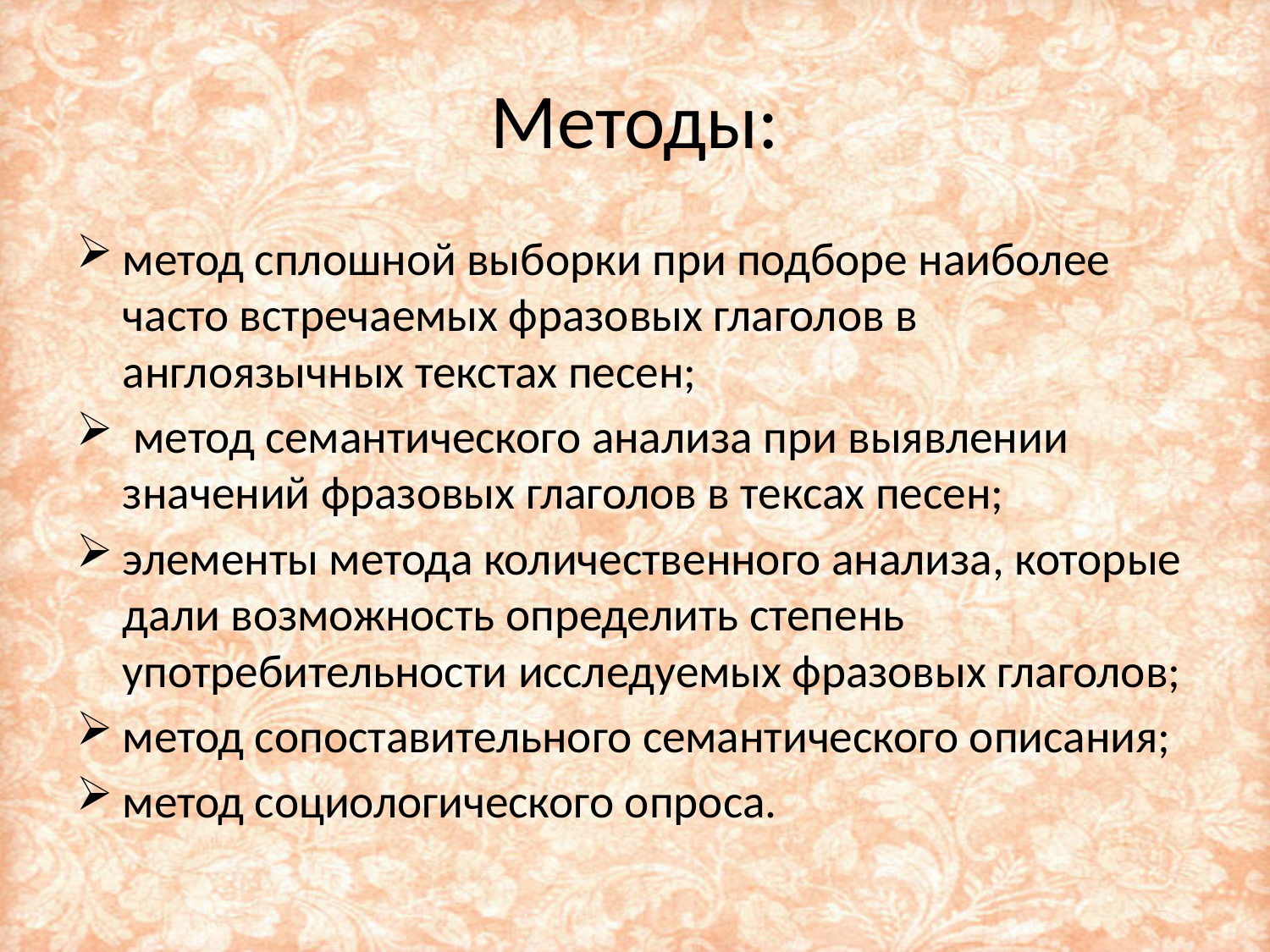

# Методы:
метод сплошной выборки при подборе наиболее часто встречаемых фразовых глаголов в англоязычных текстах песен;
 метод семантического анализа при выявлении значений фразовых глаголов в тексах песен;
элементы метода количественного анализа, которые дали возможность определить степень употребительности исследуемых фразовых глаголов;
метод сопоставительного семантического описания;
метод социологического опроса.